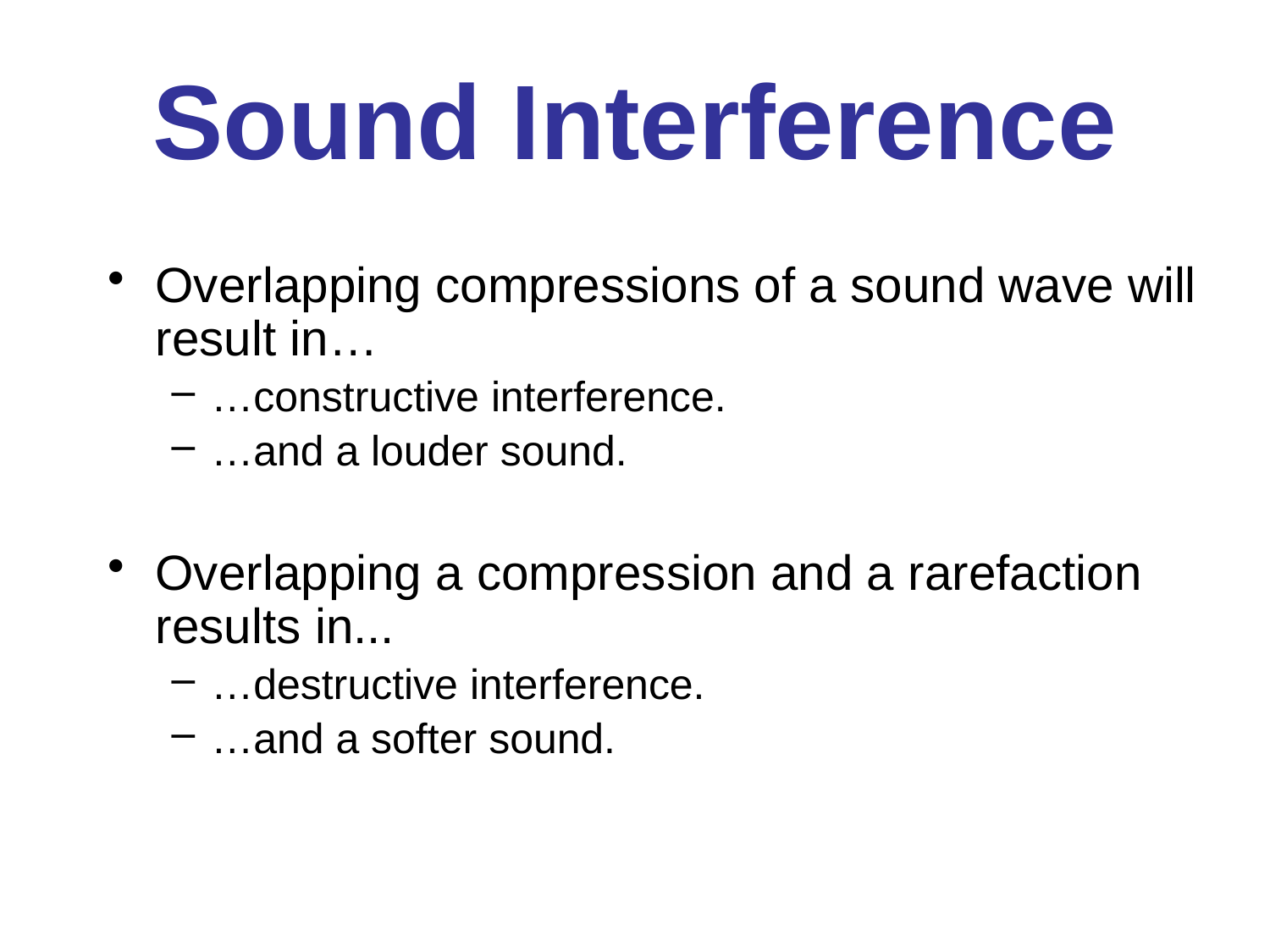

# Sound Interference
Overlapping compressions of a sound wave will result in…
…constructive interference.
…and a louder sound.

Overlapping a compression and a rarefaction results in...
…destructive interference.
…and a softer sound.